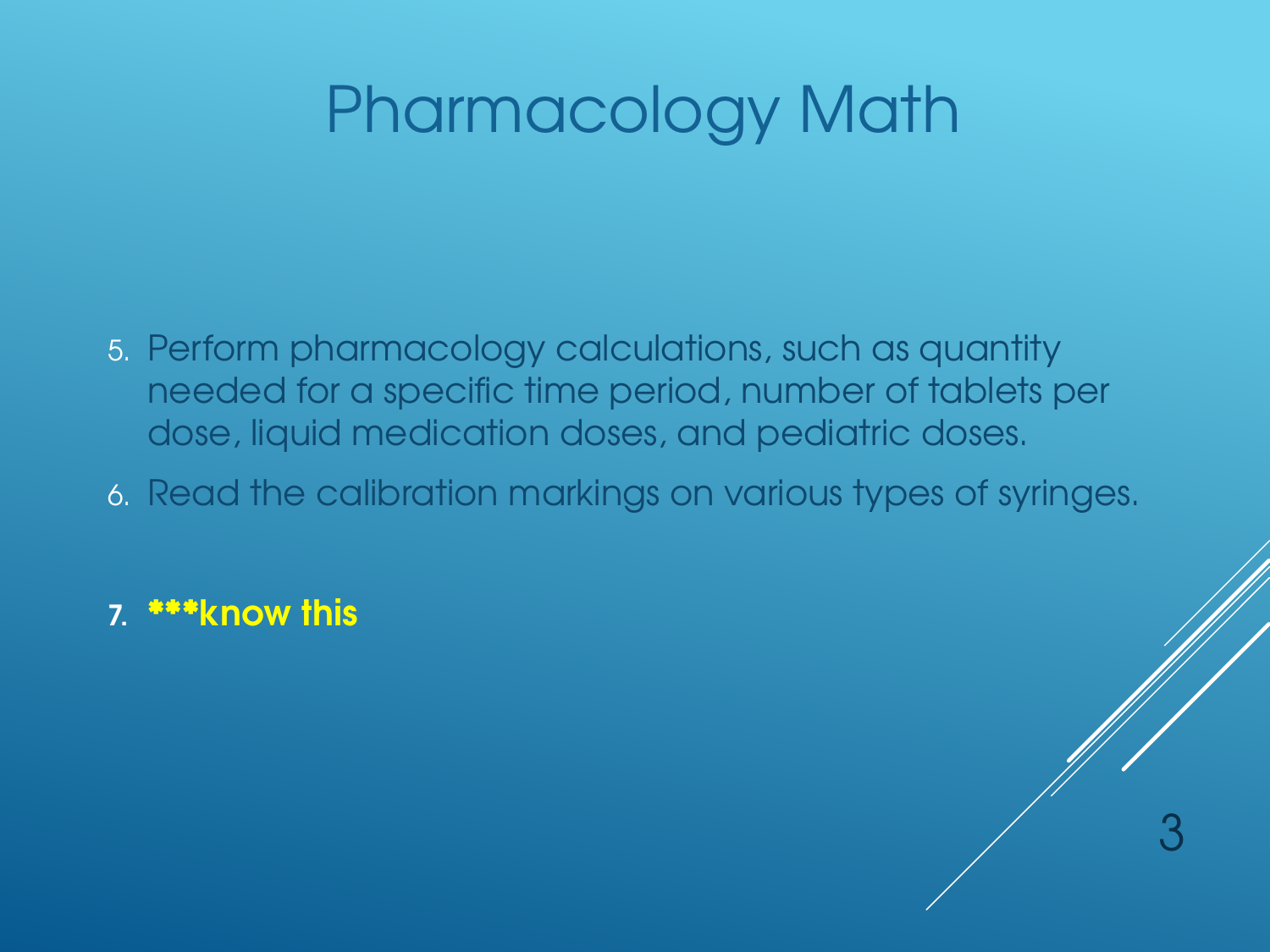

Pharmacology Math

Perform pharmacology calculations, such as quantity needed for a specific time period, number of tablets per dose, liquid medication doses, and pediatric doses.
Read the calibration markings on various types of syringes.

***know this
3